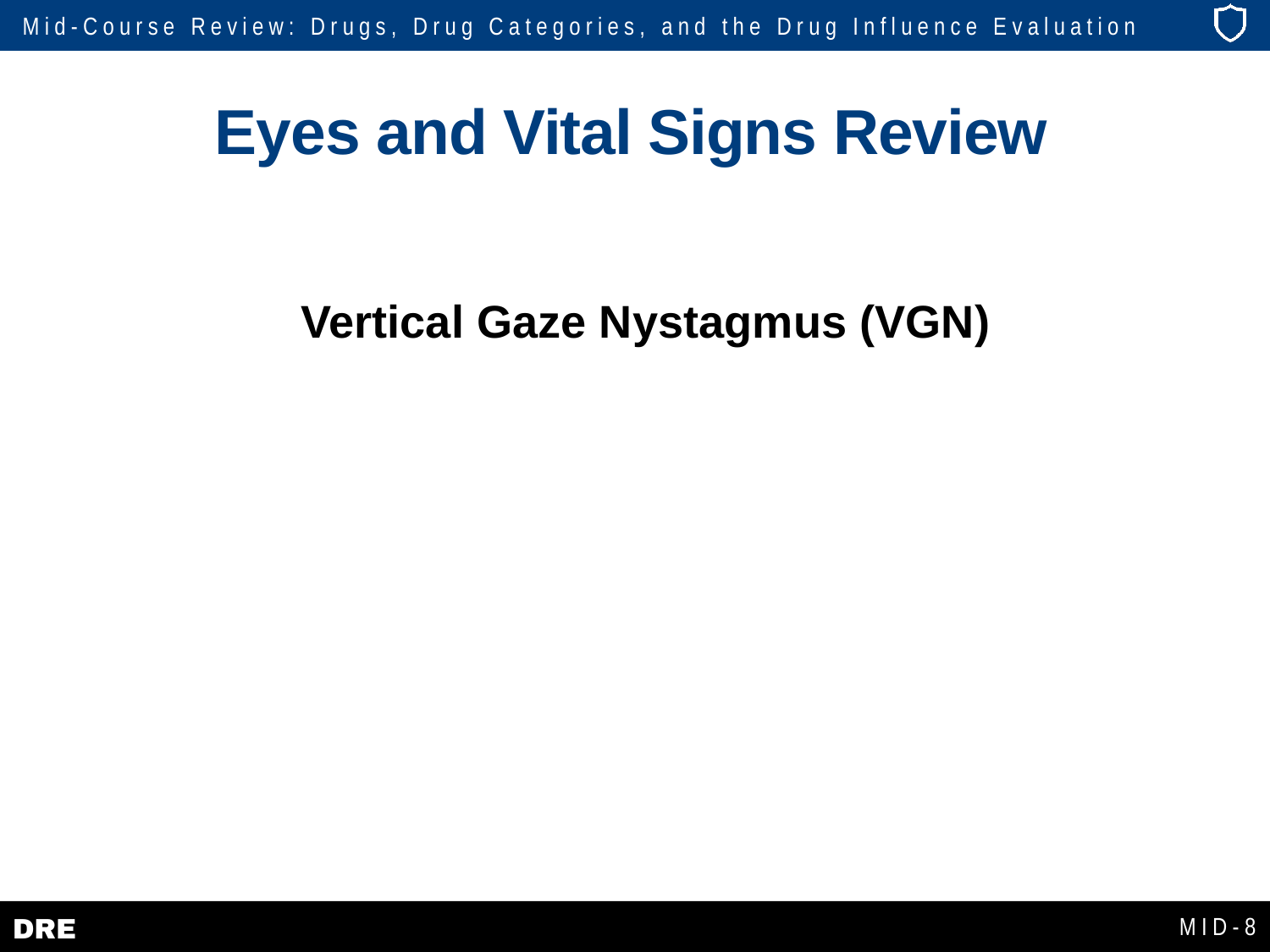

# Eyes and Vital Signs Review
Vertical Gaze Nystagmus (VGN)
MID-8